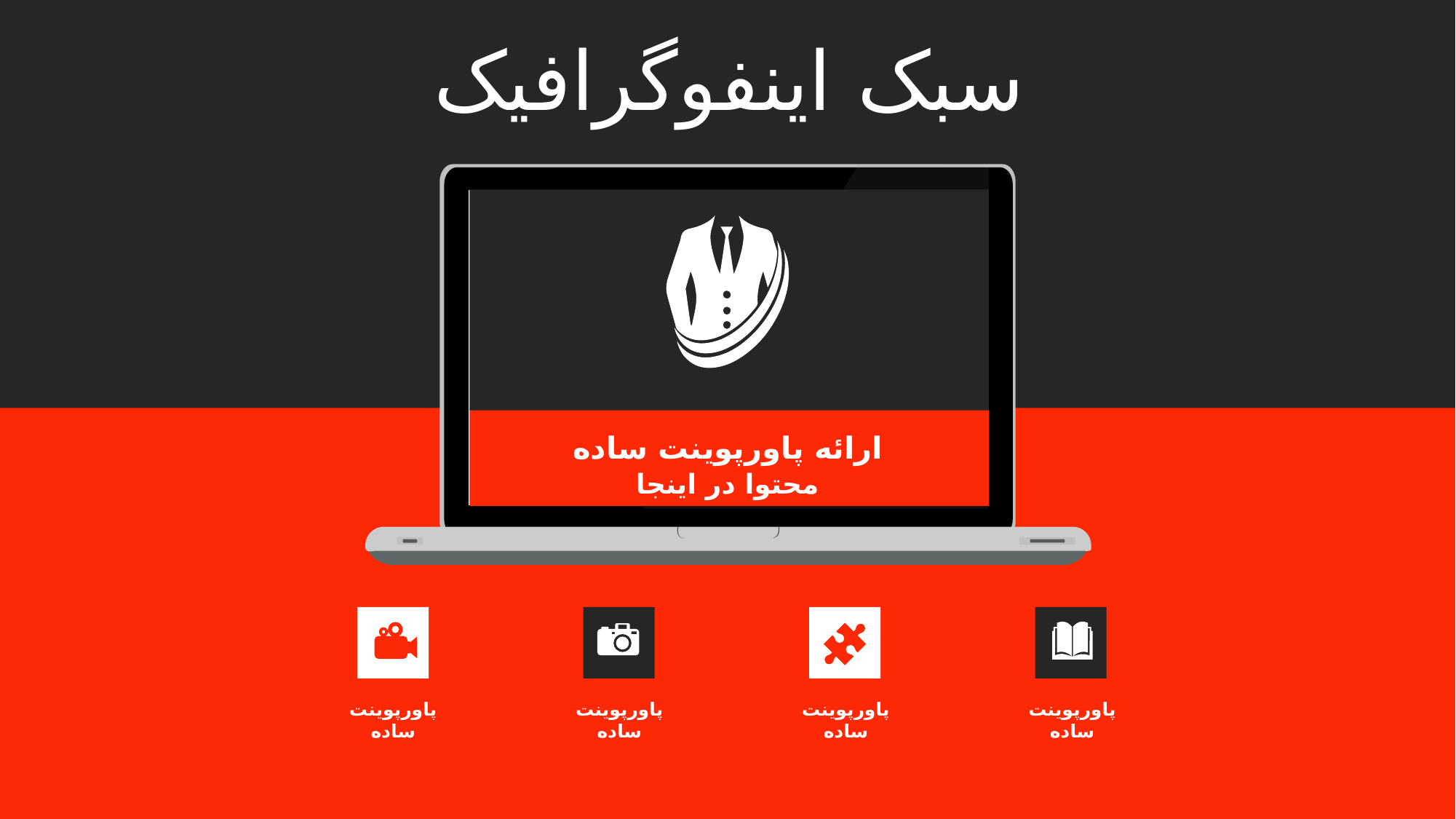

سبک اینفوگرافیک

ارائه پاورپوینت ساده
محتوا در اینجا

پاورپوینت ساده
پاورپوینت ساده
پاورپوینت ساده
پاورپوینت ساده